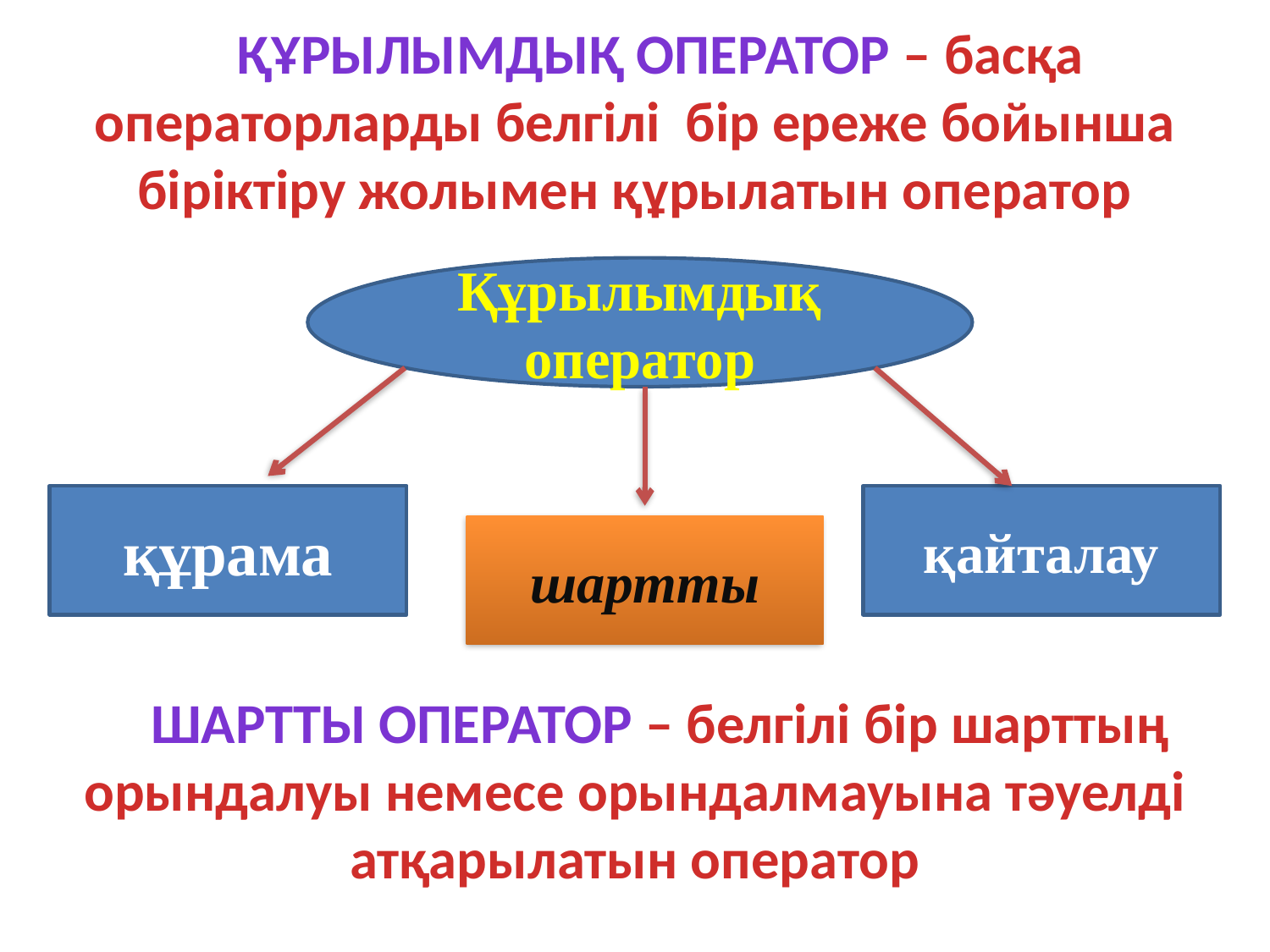

# Құрылымдық оператор – басқа операторларды белгілі  бір ереже бойынша біріктіру жолымен құрылатын оператор
Құрылымдық оператор
құрама
қайталау
шартты
шартты оператор – белгілі бір шарттың орындалуы немесе орындалмауына тәуелді атқарылатын оператор